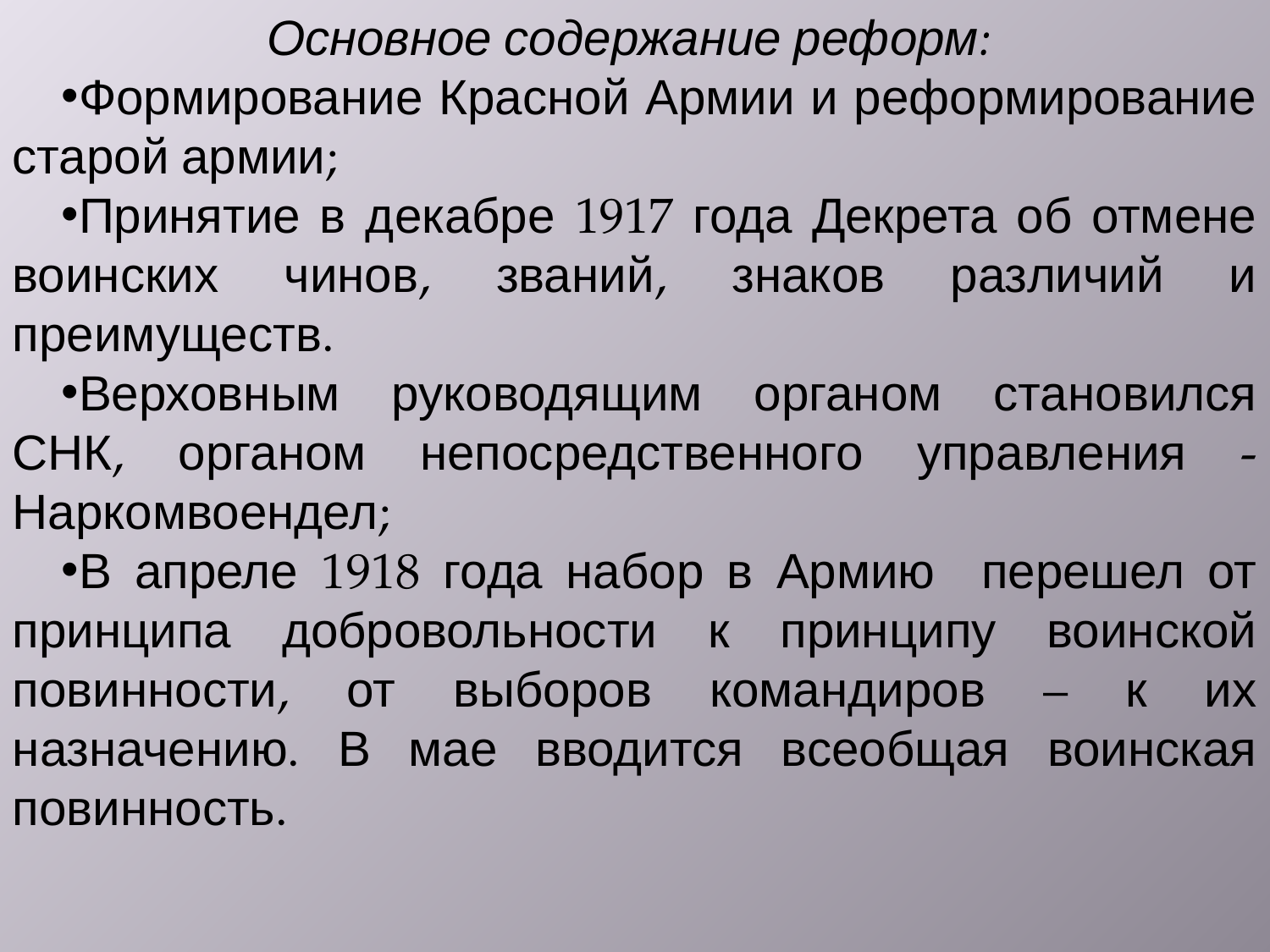

Основное содержание реформ:
Формирование Красной Армии и реформирование старой армии;
Принятие в декабре 1917 года Декрета об отмене воинских чинов, званий, знаков различий и преимуществ.
Верховным руководящим органом становился СНК, органом непосредственного управления - Наркомвоендел;
В апреле 1918 года набор в Армию  перешел от принципа добровольности к принципу воинской повинности, от выборов командиров – к их назначению. В мае вводится всеобщая воинская повинность.